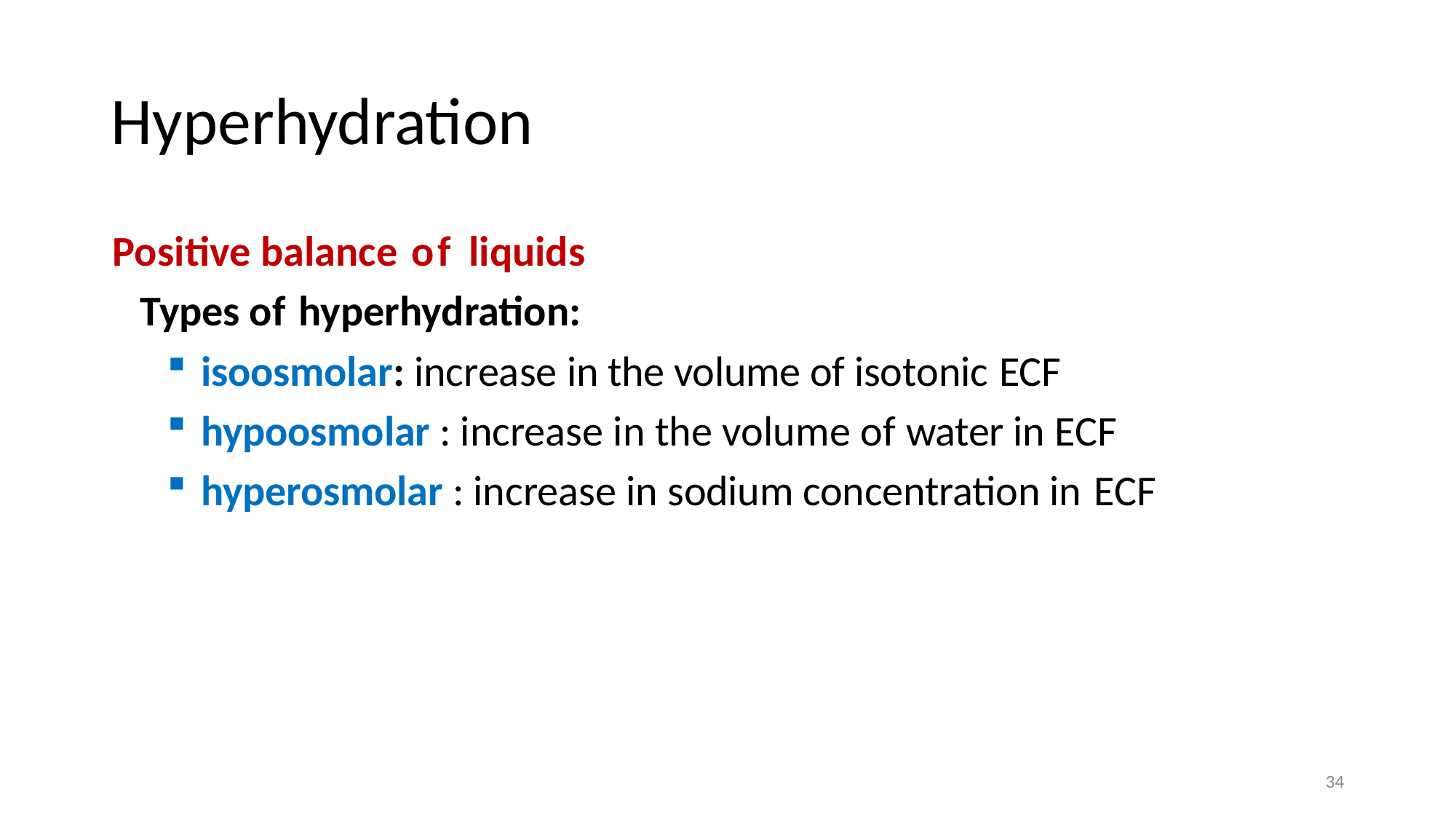

# Hyperhydration
Positive balance of liquids
Types of hyperhydration:
isoosmolar: increase in the volume of isotonic ECF
hypoosmolar : increase in the volume of water in ECF
hyperosmolar : increase in sodium concentration in ECF
34